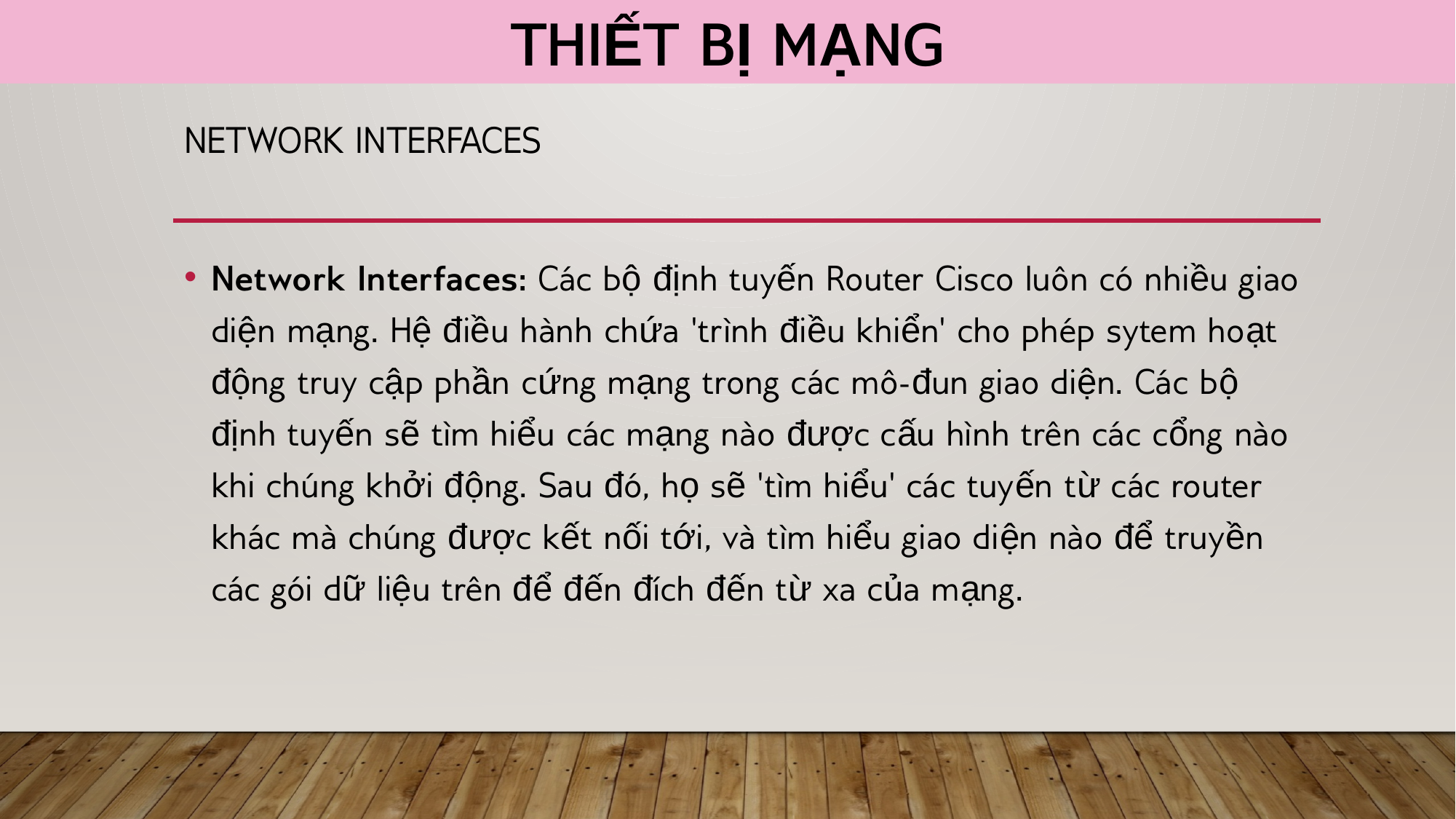

THIẾT BỊ MẠNG
# Network Interfaces
Network Interfaces: Các bộ định tuyến Router Cisco luôn có nhiều giao diện mạng. Hệ điều hành chứa 'trình điều khiển' cho phép sytem hoạt động truy cập phần cứng mạng trong các mô-đun giao diện. Các bộ định tuyến sẽ tìm hiểu các mạng nào được cấu hình trên các cổng nào khi chúng khởi động. Sau đó, họ sẽ 'tìm hiểu' các tuyến từ các router khác mà chúng được kết nối tới, và tìm hiểu giao diện nào để truyền các gói dữ liệu trên để đến đích đến từ xa của mạng.